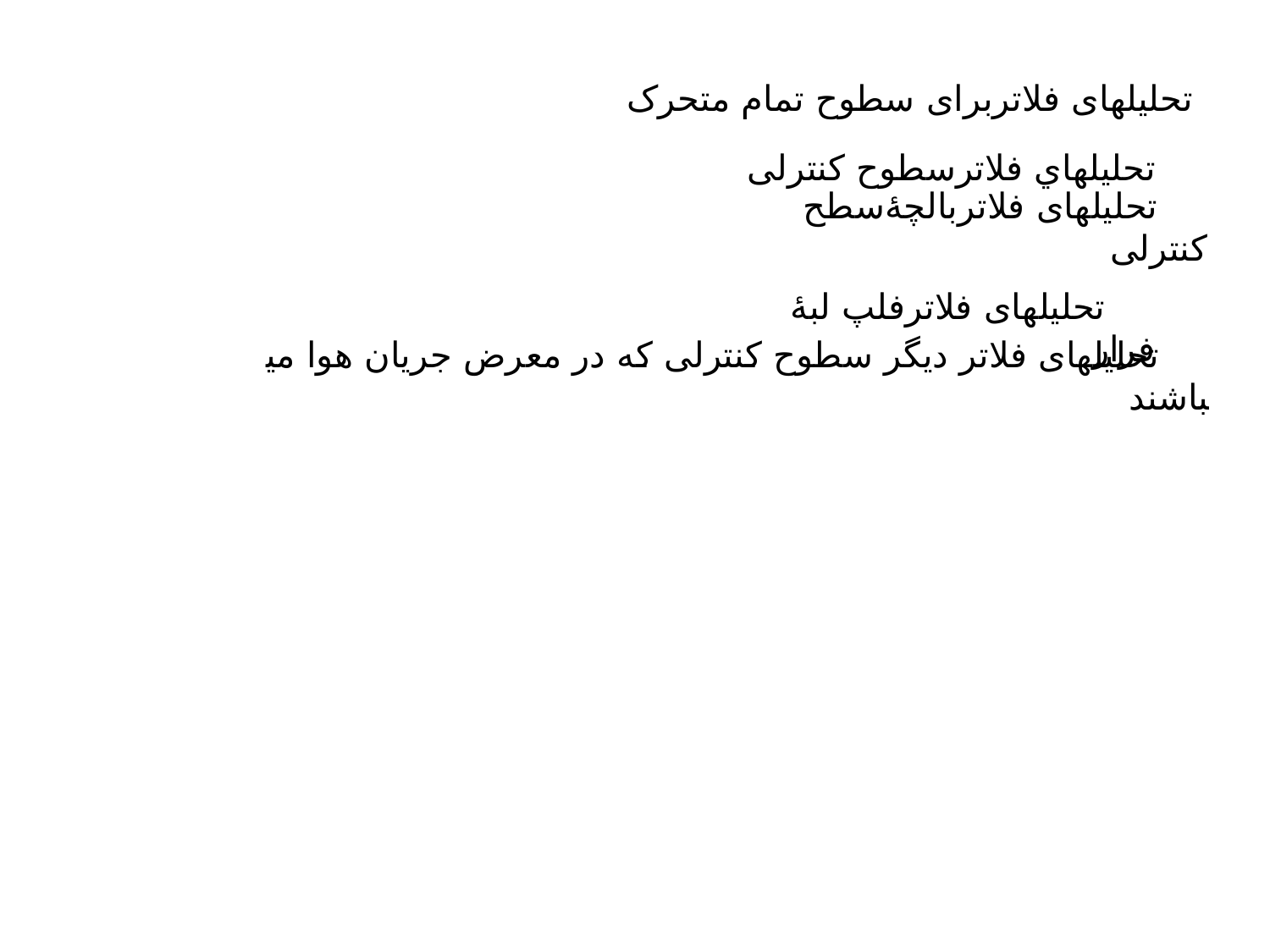

تحلیل­های فلاتربرای سطوح تمام متحرک
تحلیل­هاي فلاترسطوح کنترلی
تحلیل­های فلاتربالچۀسطح کنترلی
تحلیل­های فلاترفلپ لبۀ فرار
تحلیل­های فلاتر دیگر سطوح کنترلی که در معرض جریان هوا می­باشند